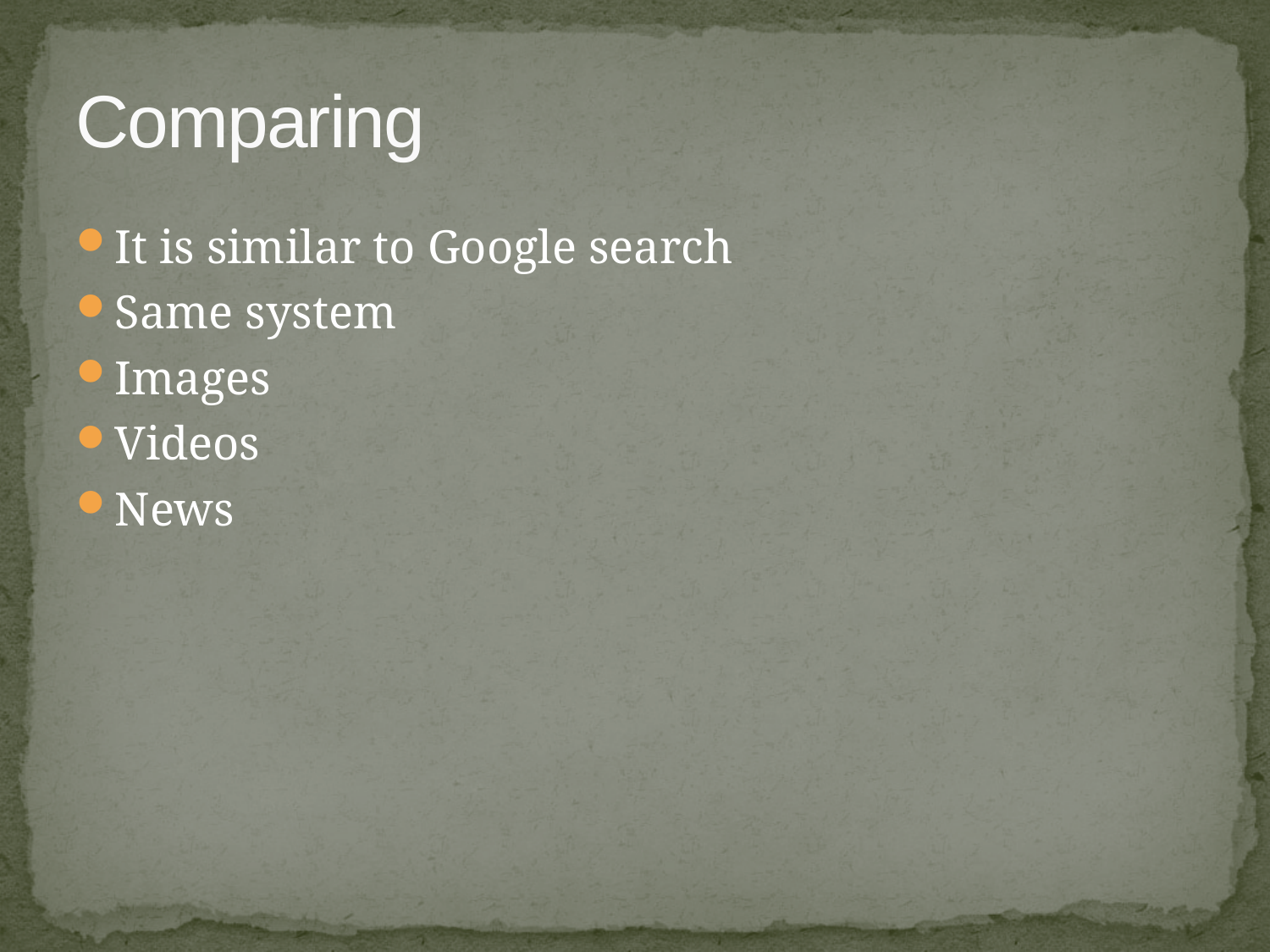

# Comparing
It is similar to Google search
Same system
Images
Videos
News